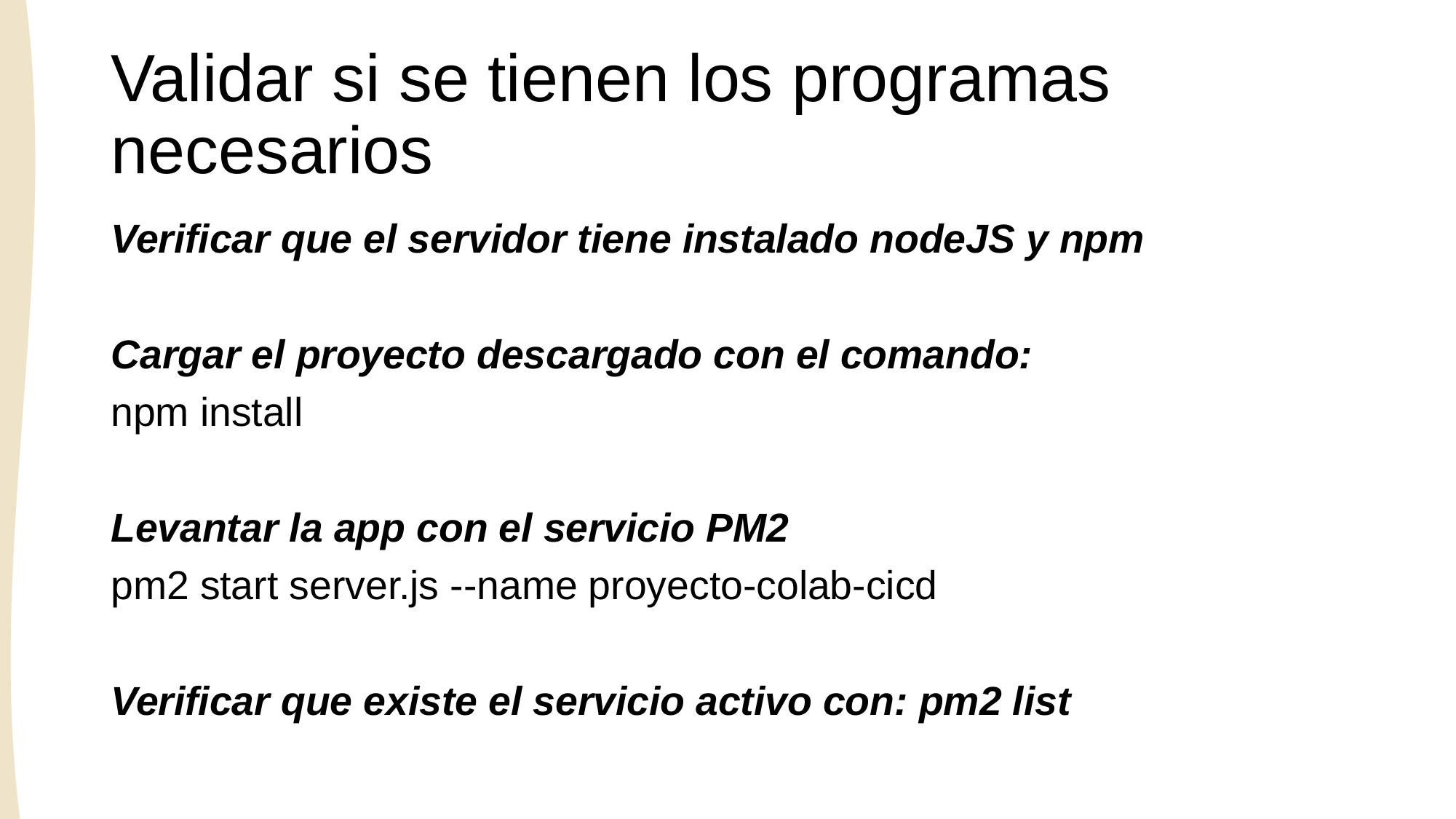

# Validar si se tienen los programas necesarios
Verificar que el servidor tiene instalado nodeJS y npm

Cargar el proyecto descargado con el comando:
npm install

Levantar la app con el servicio PM2
pm2 start server.js --name proyecto-colab-cicd

Verificar que existe el servicio activo con: pm2 list